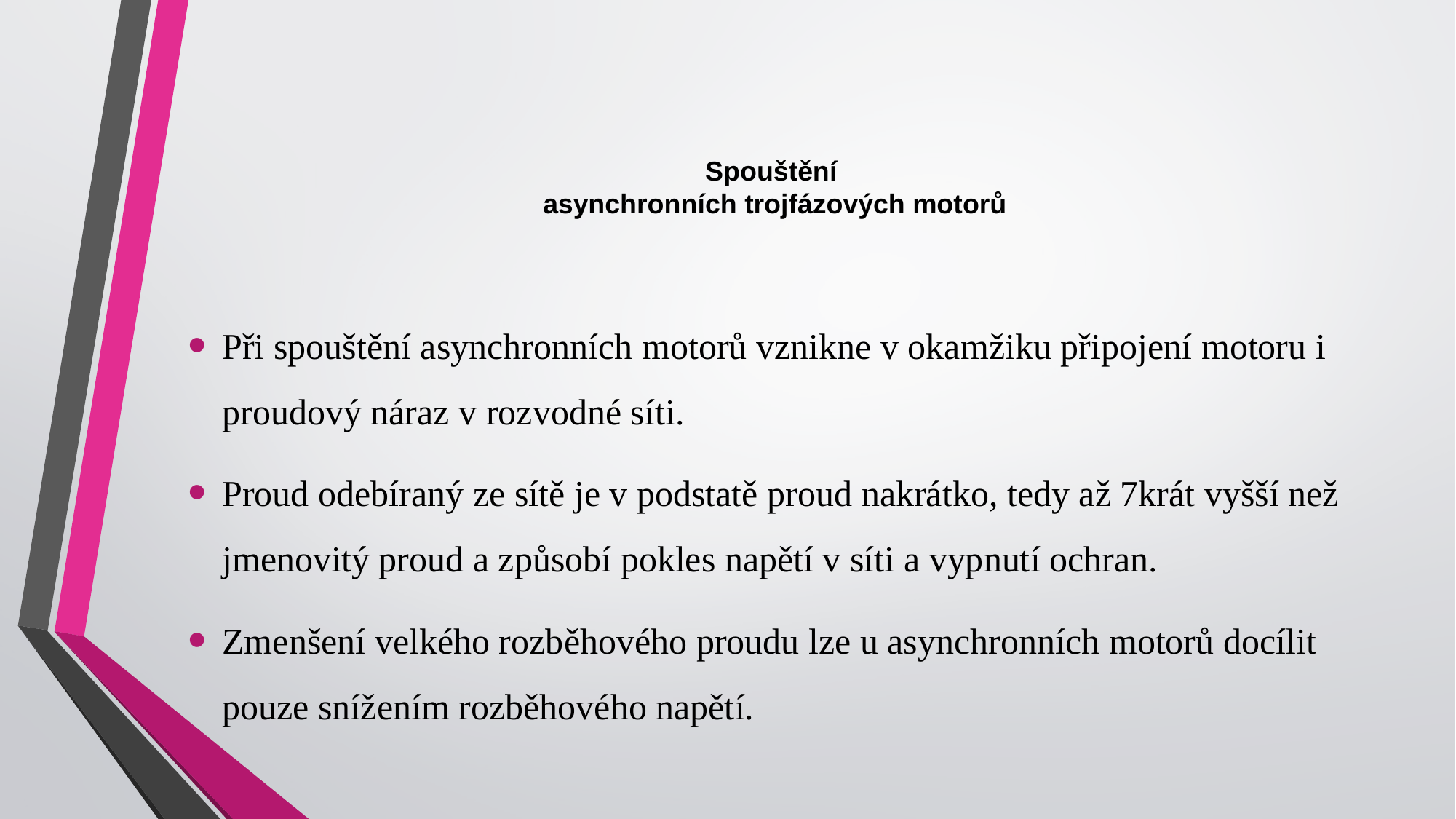

# Spouštění asynchronních trojfázových motorů

Při spouštění asynchronních motorů vznikne v okamžiku připojení motoru i proudový náraz v rozvodné síti.
Proud odebíraný ze sítě je v podstatě proud nakrátko, tedy až 7krát vyšší než jmenovitý proud a způsobí pokles napětí v síti a vypnutí ochran.
Zmenšení velkého rozběhového proudu lze u asynchronních motorů docílit pouze snížením rozběhového napětí.